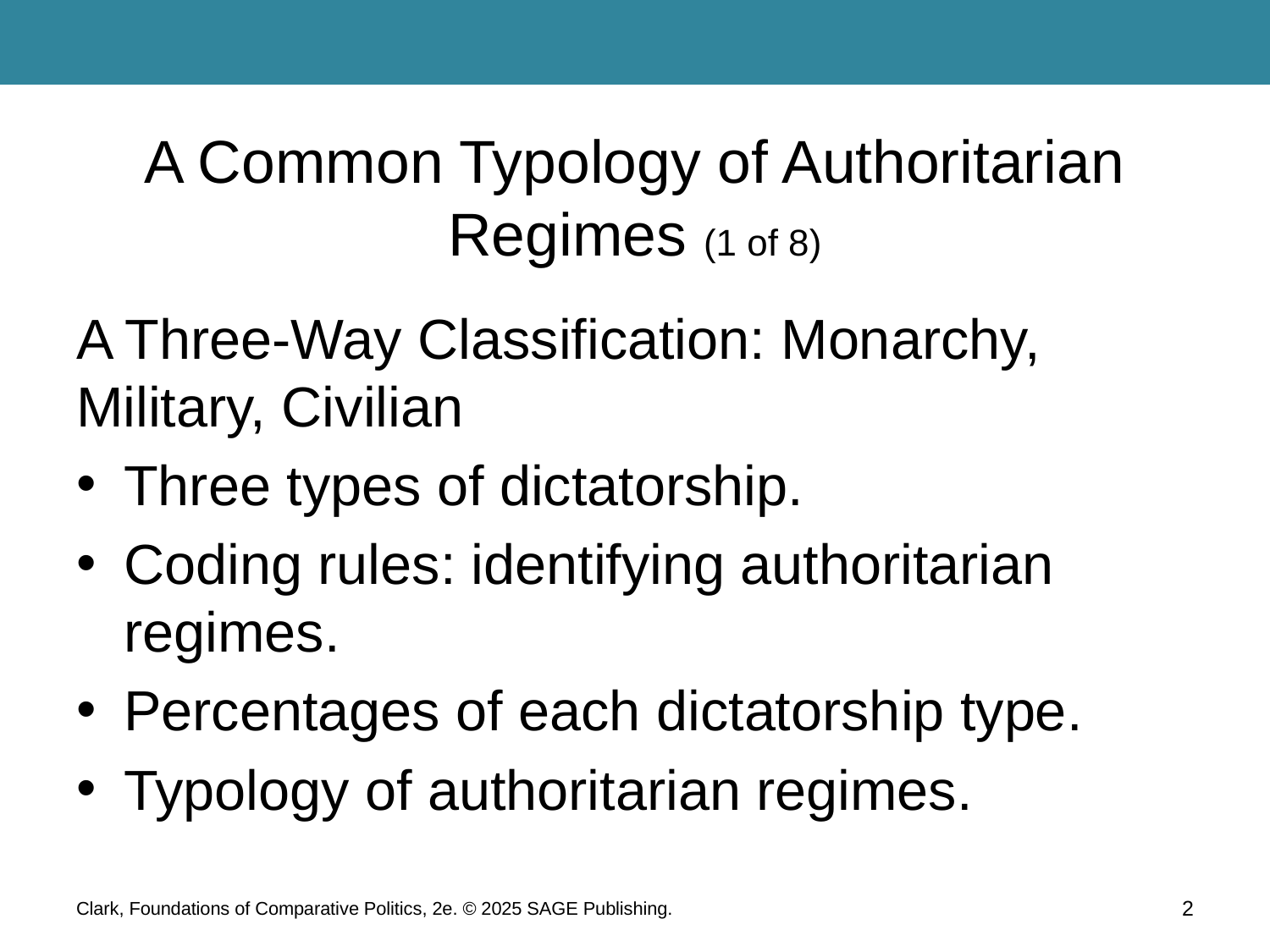

# A Common Typology of Authoritarian Regimes (1 of 8)
A Three-Way Classification: Monarchy, Military, Civilian
Three types of dictatorship.
Coding rules: identifying authoritarian regimes.
Percentages of each dictatorship type.
Typology of authoritarian regimes.

Clark, Foundations of Comparative Politics, 2e. © 2025 SAGE Publishing.
2